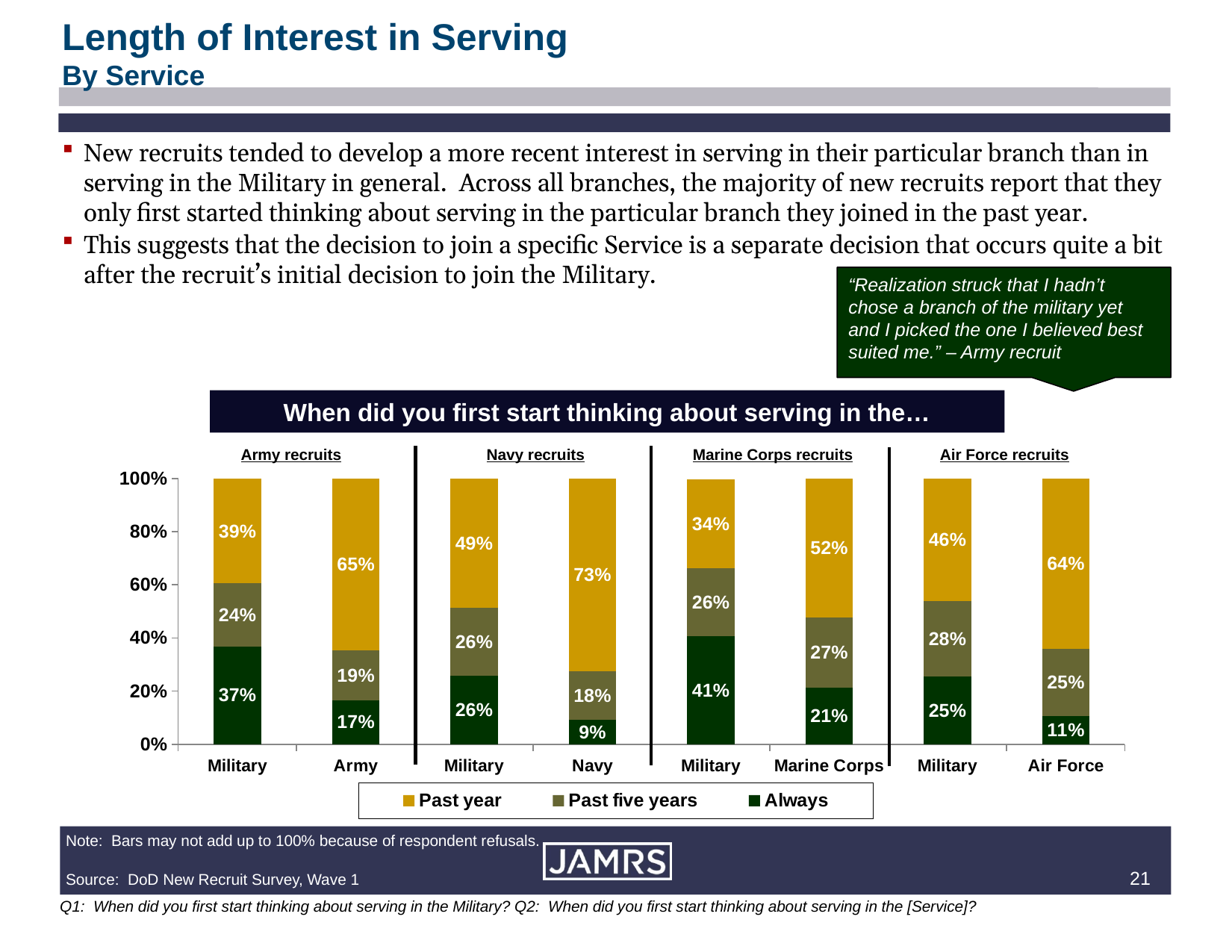

Length of Interest in Serving
By Service
New recruits tended to develop a more recent interest in serving in their particular branch than in serving in the Military in general.  Across all branches, the majority of new recruits report that they only first started thinking about serving in the particular branch they joined in the past year.
This suggests that the decision to join a specific Service is a separate decision that occurs quite a bit after the recruit’s initial decision to join the Military.

“Realization struck that I hadn’t chose a branch of the military yet and I picked the one I believed best suited me.” – Army recruit

### Chart

| Category | Always | Past five years | Past year |
|---|---|---|---|
| Military | 0.3681157 | 0.2365774 | 0.3938652 |
| Army | 0.1657003 | 0.1869391 | 0.6466691 |
| Military | 0.2569873 | 0.2565263 | 0.48515299999999995 |
| Navy | 0.0914281 | 0.1827249 | 0.7252435 |
| Military | 0.4053628 | 0.2565087 | 0.3360964 |
| Marine Corps | 0.2126543 | 0.265128 | 0.5212221 |
| Military | 0.254987 | 0.2836204 | 0.4605334 |
| Air Force | 0.1059683 | 0.2534979 | 0.6393913 |
When did you first start thinking about serving in the…
Air Force recruits
Navy recruits
Army recruits
Marine Corps recruits
Note:  Bars may not add up to 100% because of respondent refusals.
21
Source:  DoD New Recruit Survey, Wave 1
	Q1:  When did you first start thinking about serving in the Military? Q2:  When did you first start thinking about serving in the [Service]?